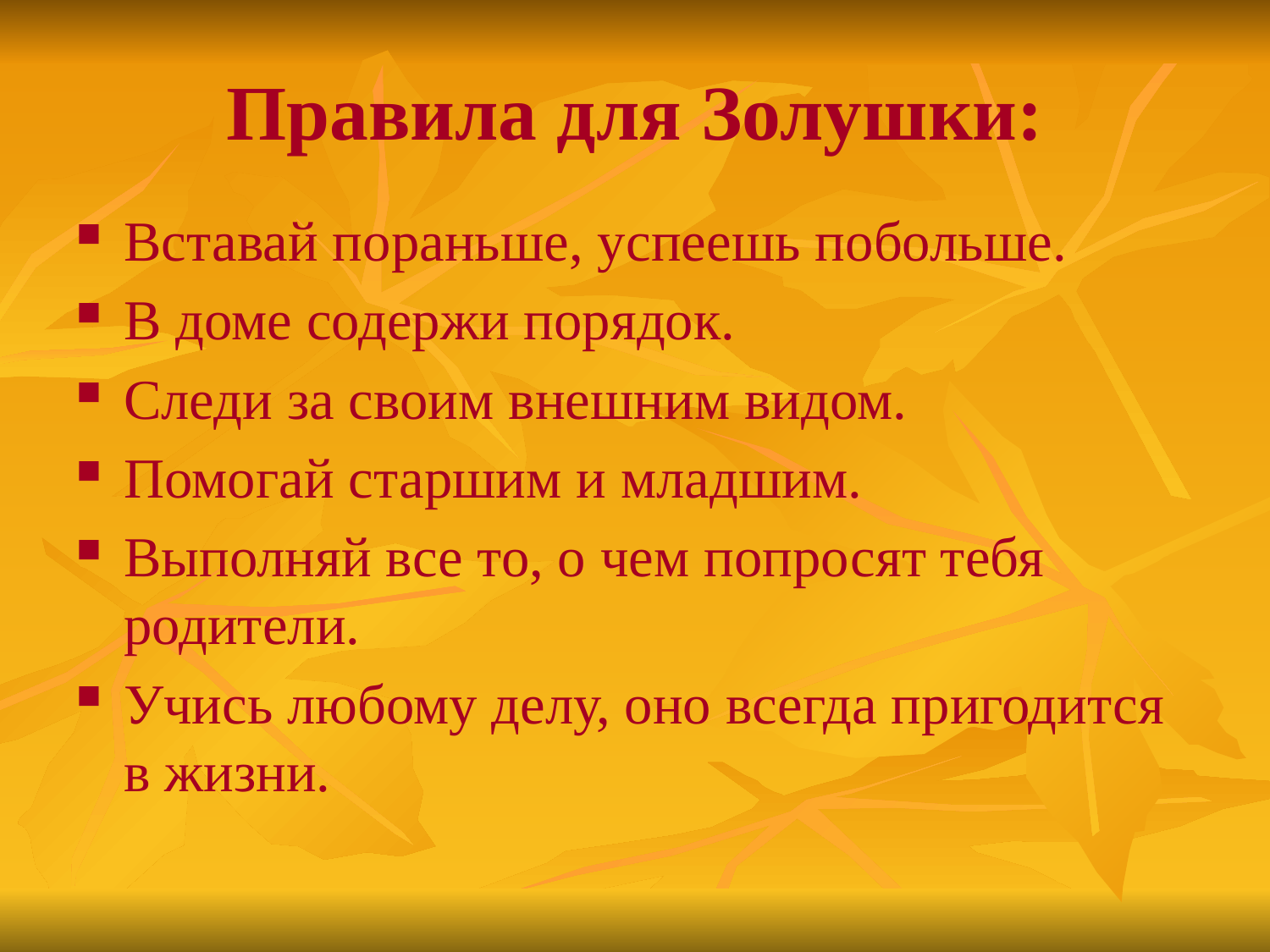

Правила для Золушки:
Вставай пораньше, успеешь побольше.
В доме содержи порядок.
Следи за своим внешним видом.
Помогай старшим и младшим.
Выполняй все то, о чем попросят тебя родители.
Учись любому делу, оно всегда пригодится в жизни.